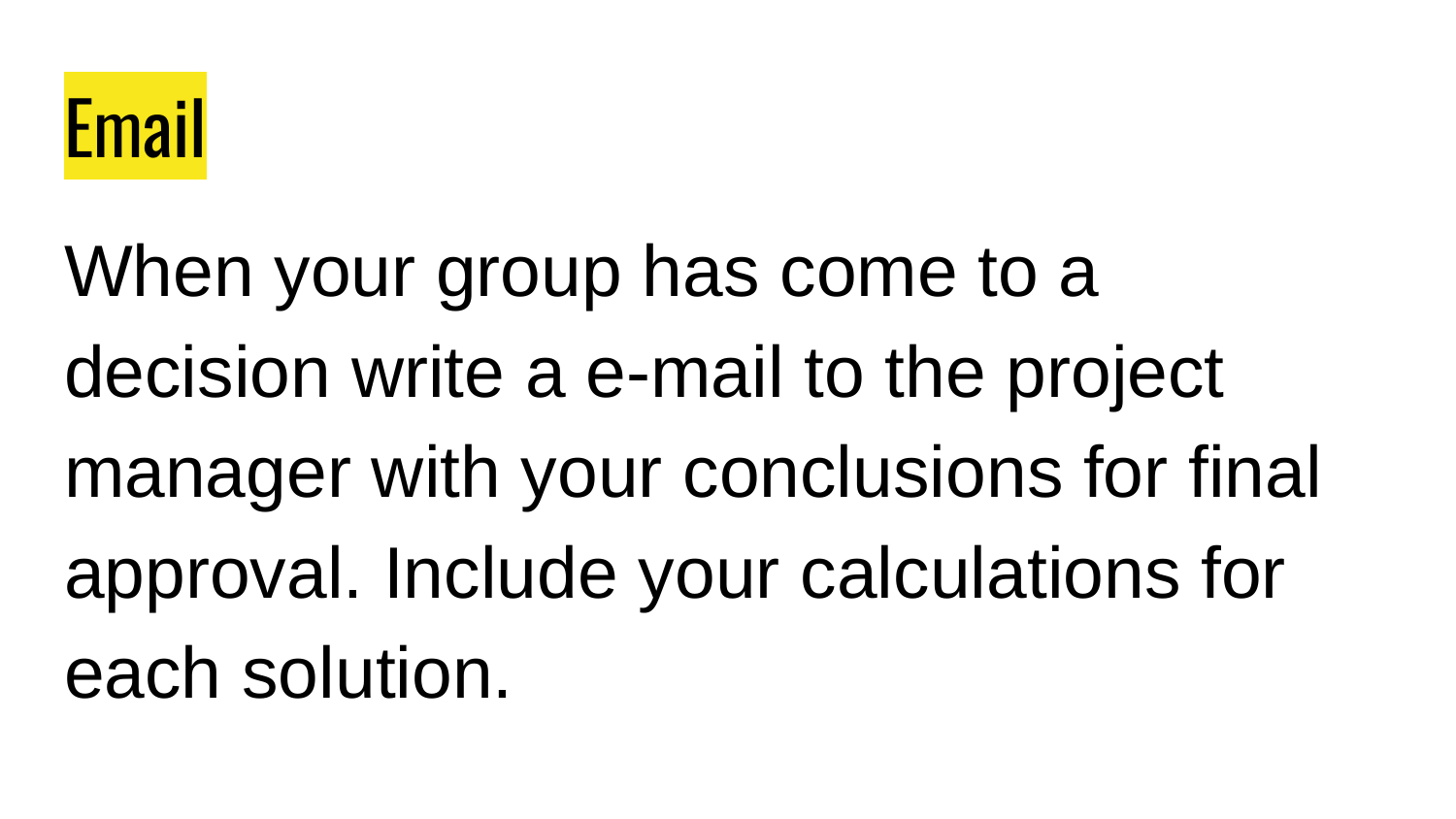

# Email
When your group has come to a decision write a e-mail to the project manager with your conclusions for final approval. Include your calculations for each solution.